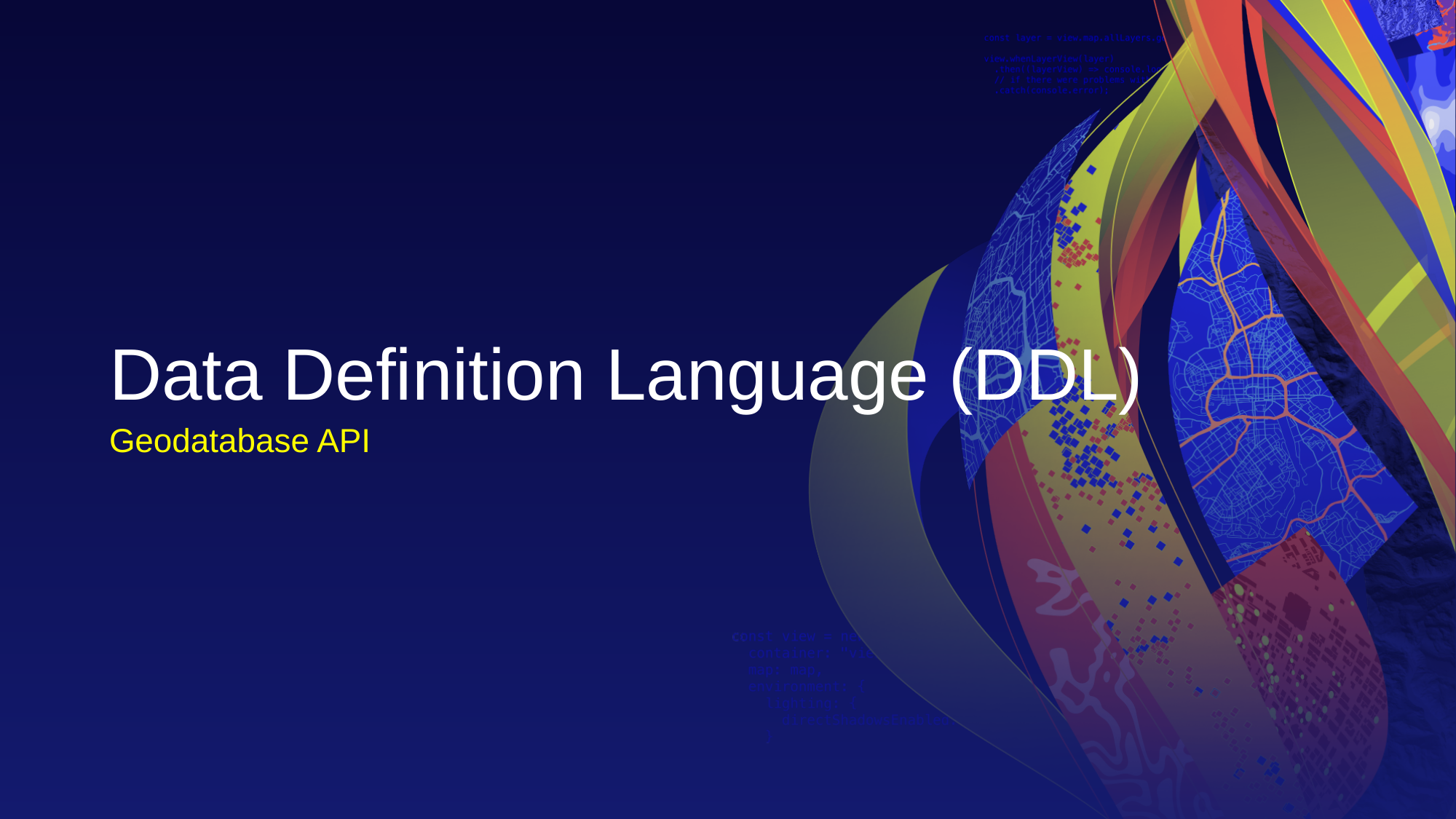

# Data Definition Language (DDL)
Geodatabase API